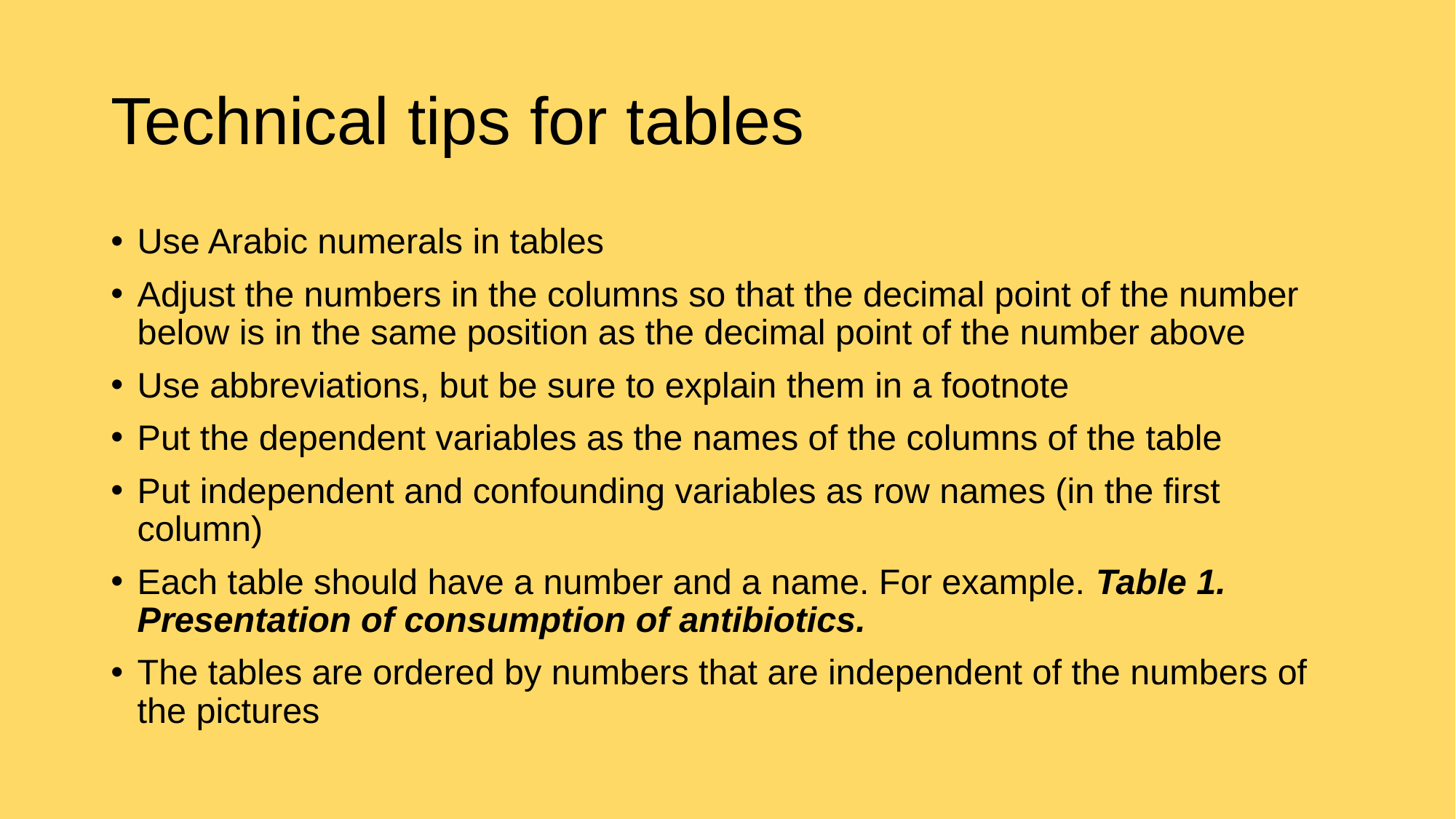

# Technical tips for tables
Use Arabic numerals in tables
Adjust the numbers in the columns so that the decimal point of the number below is in the same position as the decimal point of the number above
Use abbreviations, but be sure to explain them in a footnote
Put the dependent variables as the names of the columns of the table
Put independent and confounding variables as row names (in the first column)
Each table should have a number and a name. For example. Table 1. Presentation of consumption of antibiotics.
The tables are ordered by numbers that are independent of the numbers of the pictures